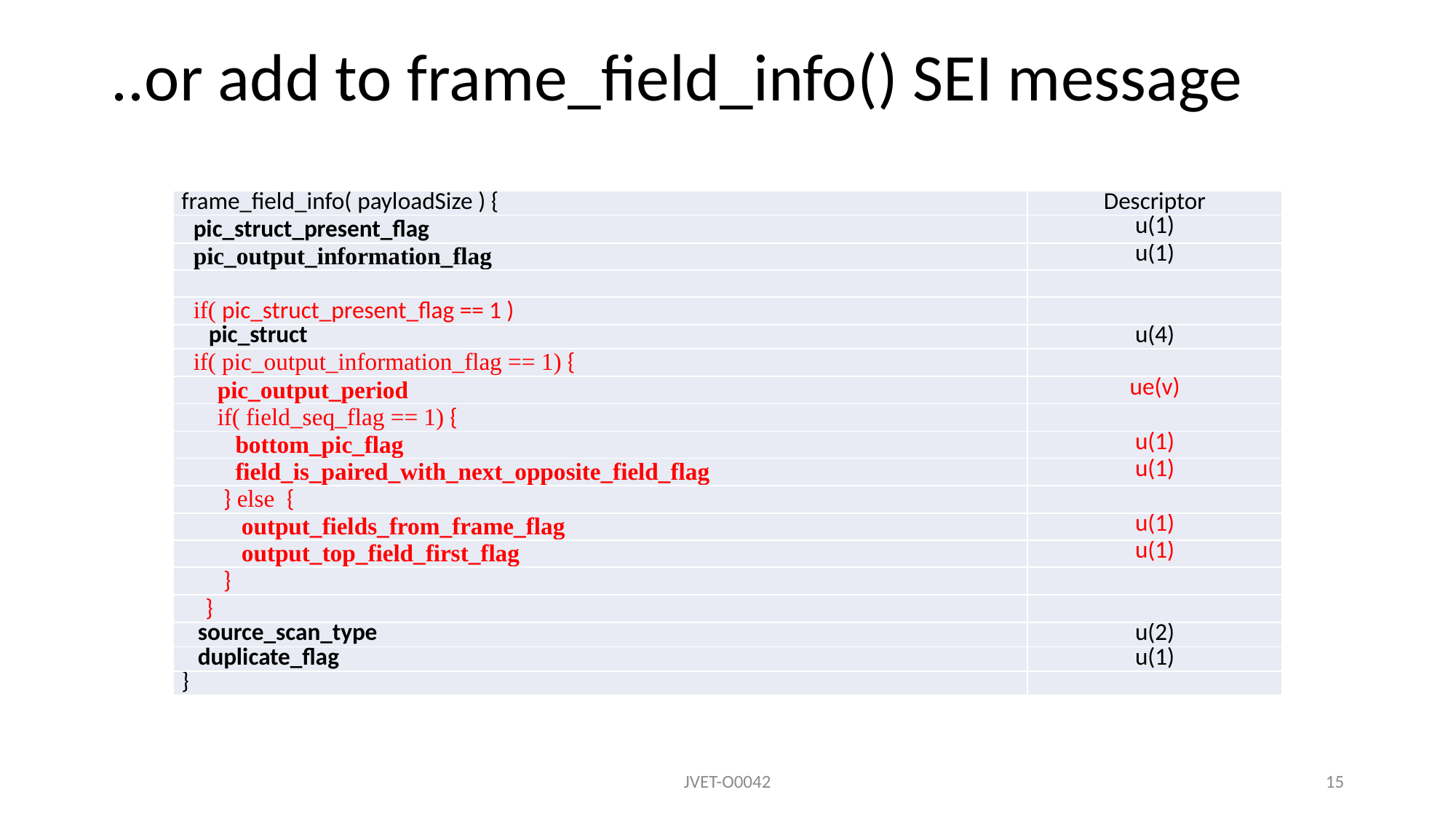

# ..or add to frame_field_info() SEI message
| frame\_field\_info( payloadSize ) { | Descriptor |
| --- | --- |
| pic\_struct\_present\_flag | u(1) |
| pic\_output\_information\_flag | u(1) |
|  |  |
| if( pic\_struct\_present\_flag == 1 ) |  |
| pic\_struct | u(4) |
| if( pic\_output\_information\_flag == 1) { |  |
| pic\_output\_period | ue(v) |
| if( field\_seq\_flag == 1) { |  |
| bottom\_pic\_flag | u(1) |
| field\_is\_paired\_with\_next\_opposite\_field\_flag | u(1) |
| } else { |  |
| output\_fields\_from\_frame\_flag | u(1) |
| output\_top\_field\_first\_flag | u(1) |
| } |  |
| } |  |
| source\_scan\_type | u(2) |
| duplicate\_flag | u(1) |
| } |  |
JVET-O0042
15